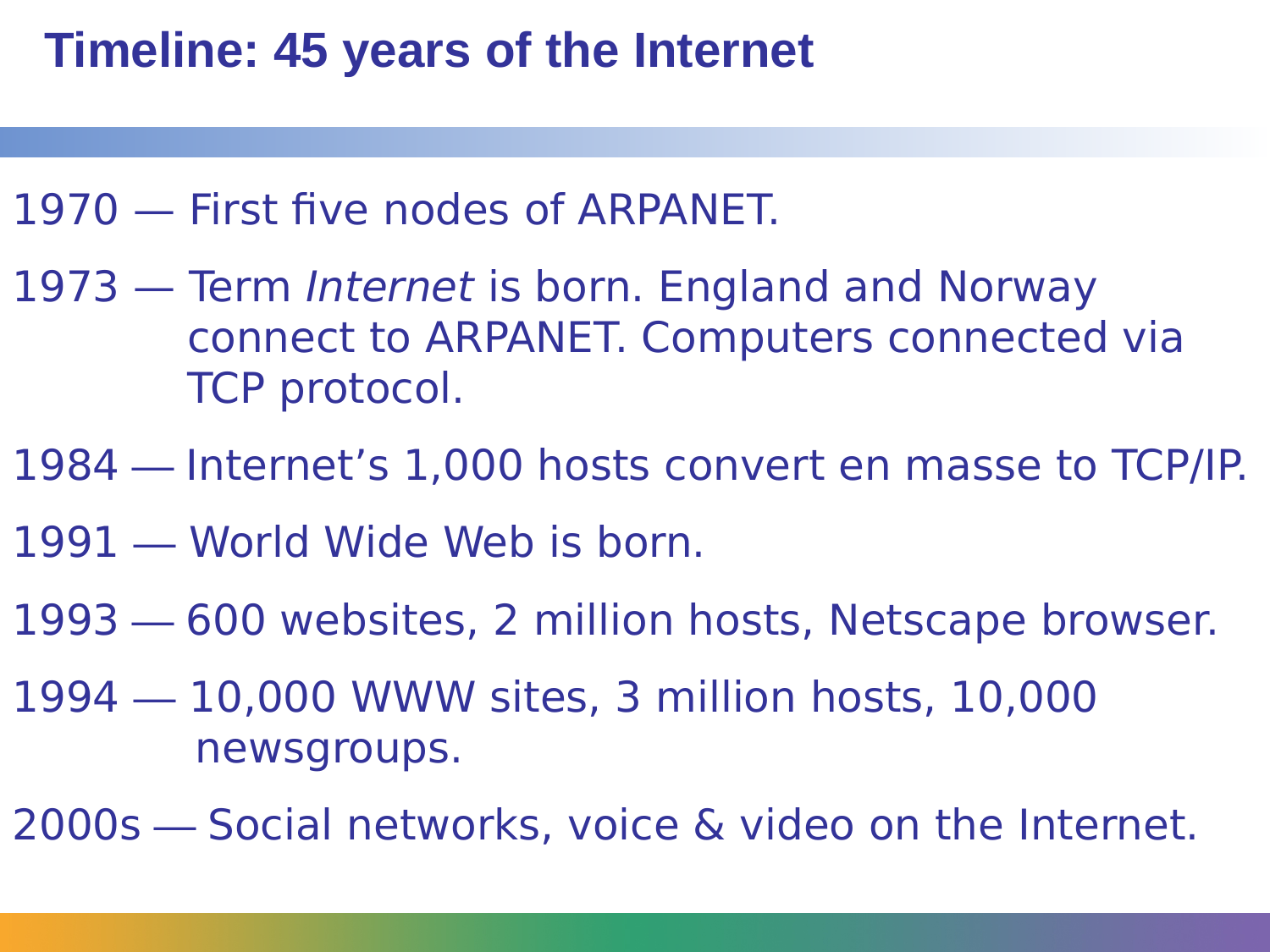

# Timeline: 45 years of the Internet
1970 — First five nodes of ARPANET.
1973 — Term Internet is born. England and Norway connect to ARPANET. Computers connected via TCP protocol.
1984 — Internet’s 1,000 hosts convert en masse to TCP/IP.
1991 — World Wide Web is born.
1993 — 600 websites, 2 million hosts, Netscape browser.
1994 — 10,000 WWW sites, 3 million hosts, 10,000 newsgroups.
2000s — Social networks, voice & video on the Internet.